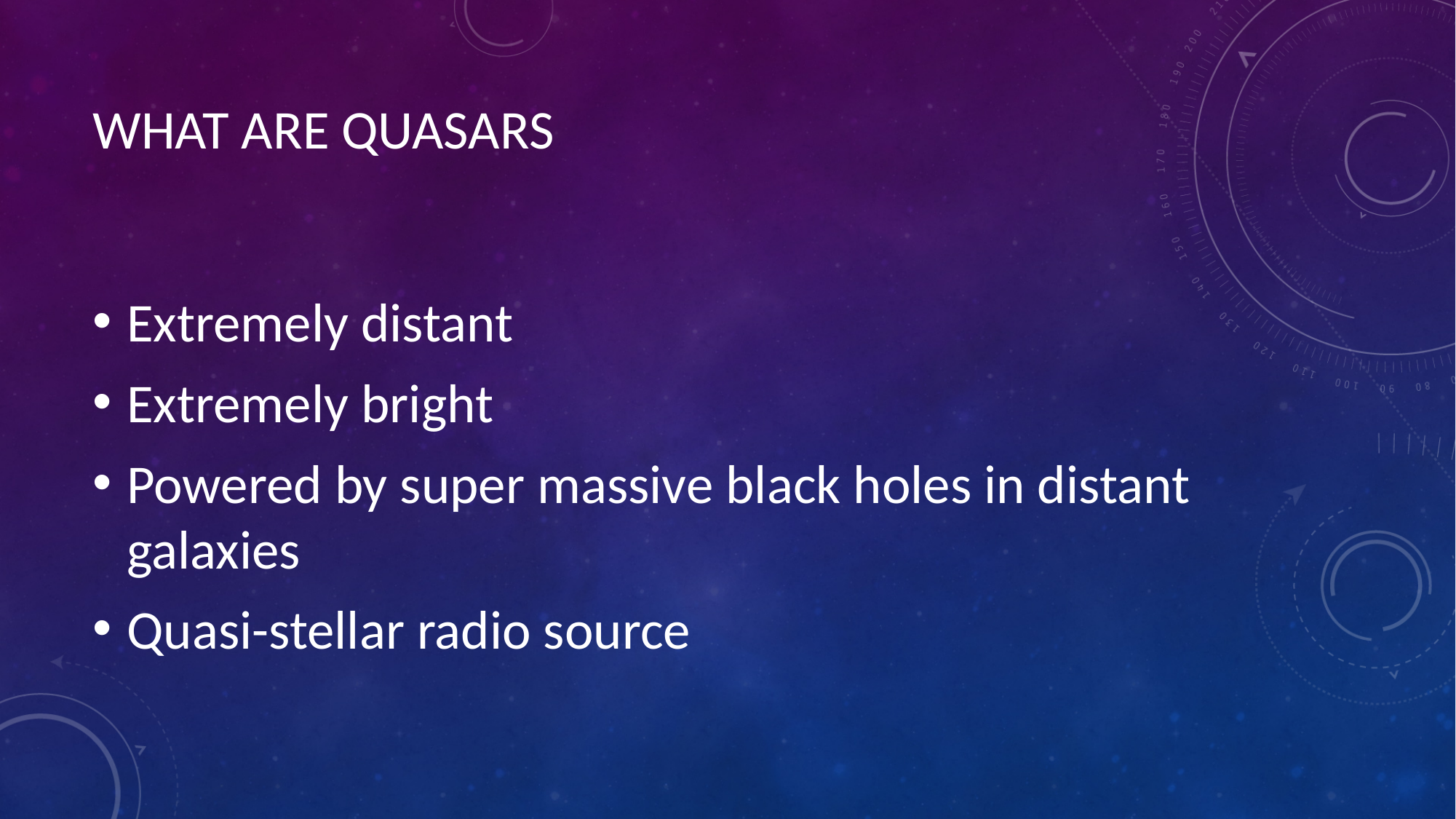

# What are quasars
Extremely distant
Extremely bright
Powered by super massive black holes in distant galaxies
Quasi-stellar radio source